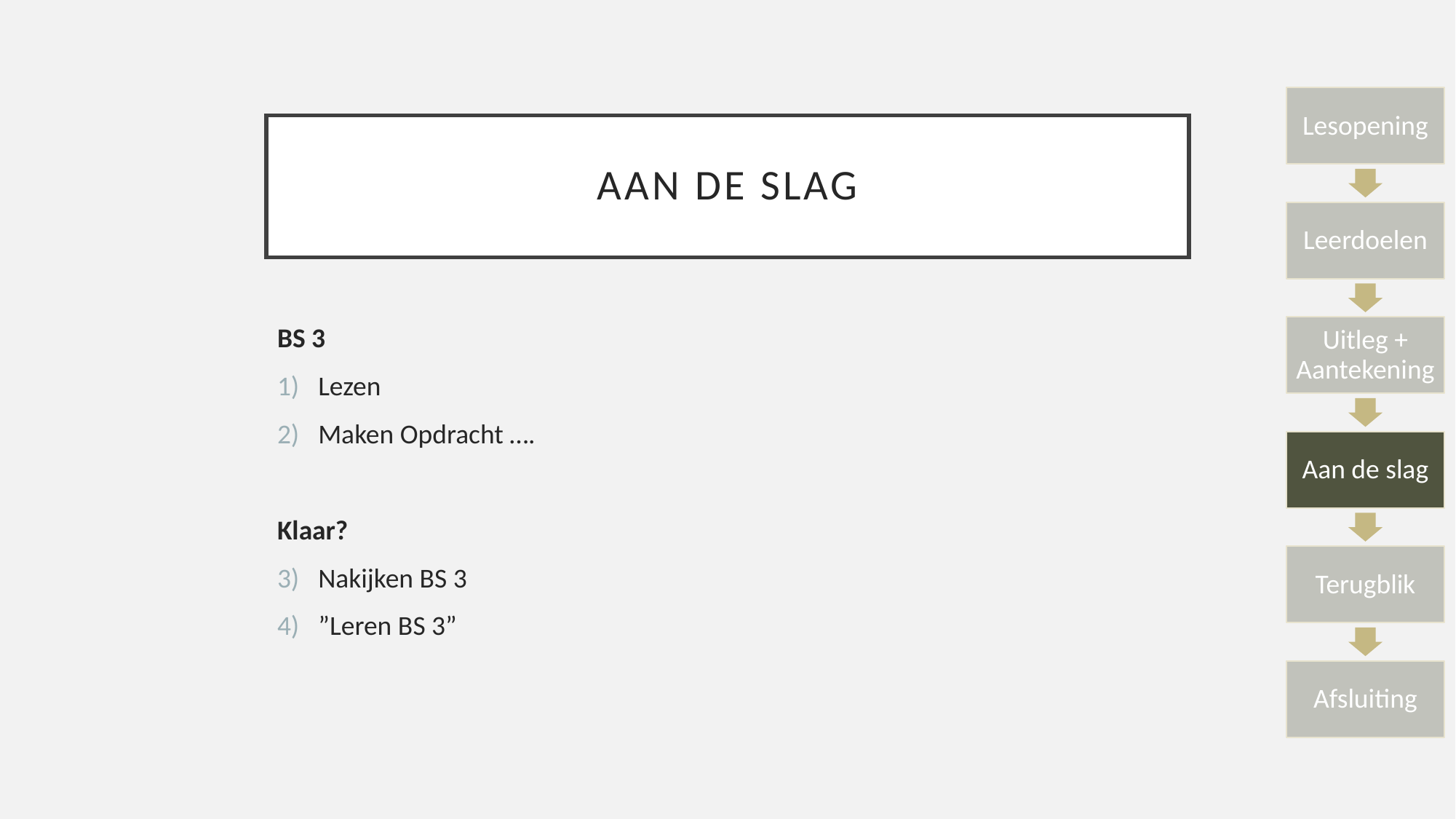

Lesopening

Leerdoelen

Uitleg + Aantekening

Aan de slag

Terugblik

Afsluiting
# Aan de slag
BS 3
Lezen
Maken Opdracht ….

Klaar?
Nakijken BS 3
”Leren BS 3”